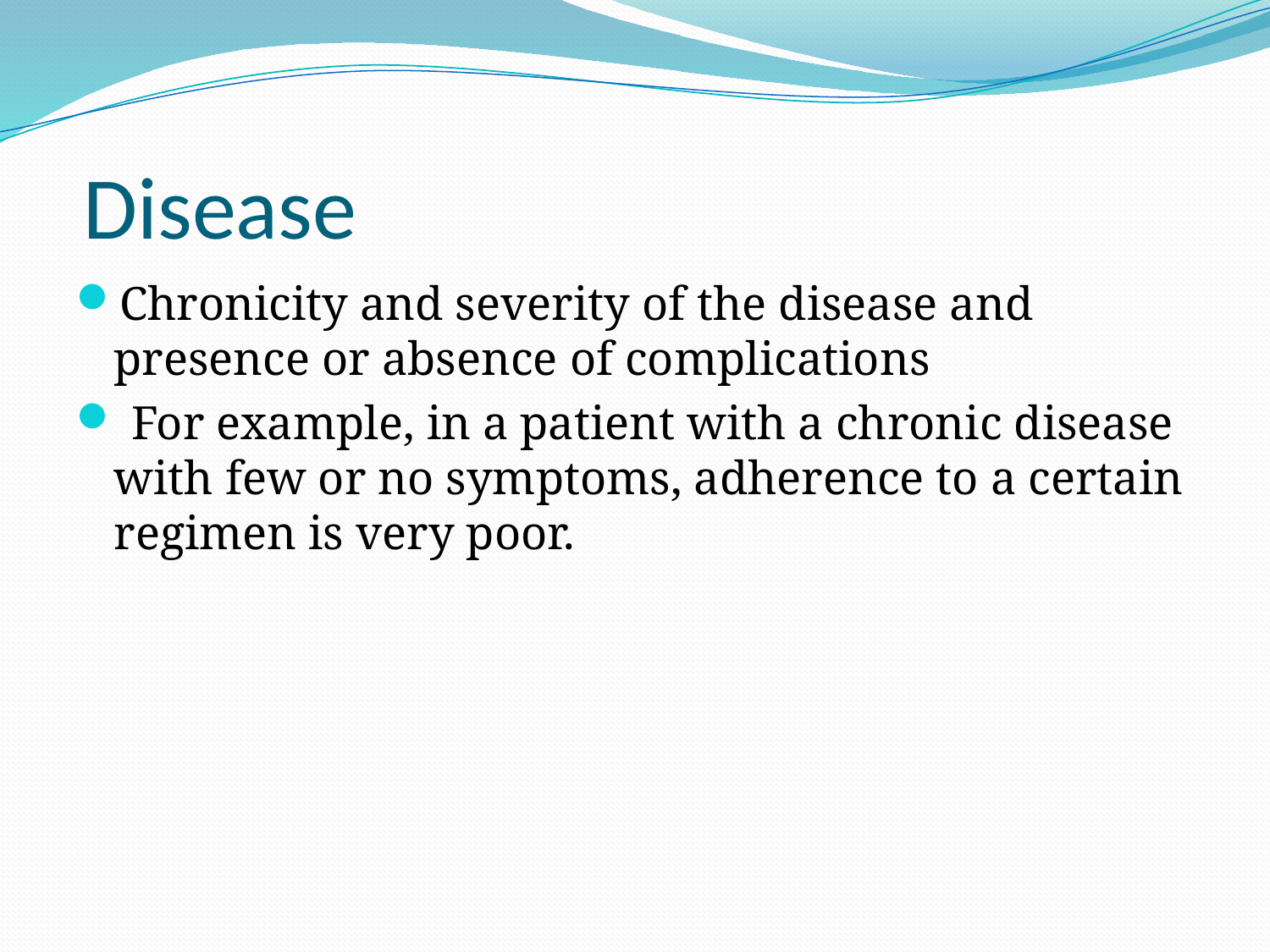

# Disease
Chronicity and severity of the disease and presence or absence of complications
 For example, in a patient with a chronic disease with few or no symptoms, adherence to a certain regimen is very poor.